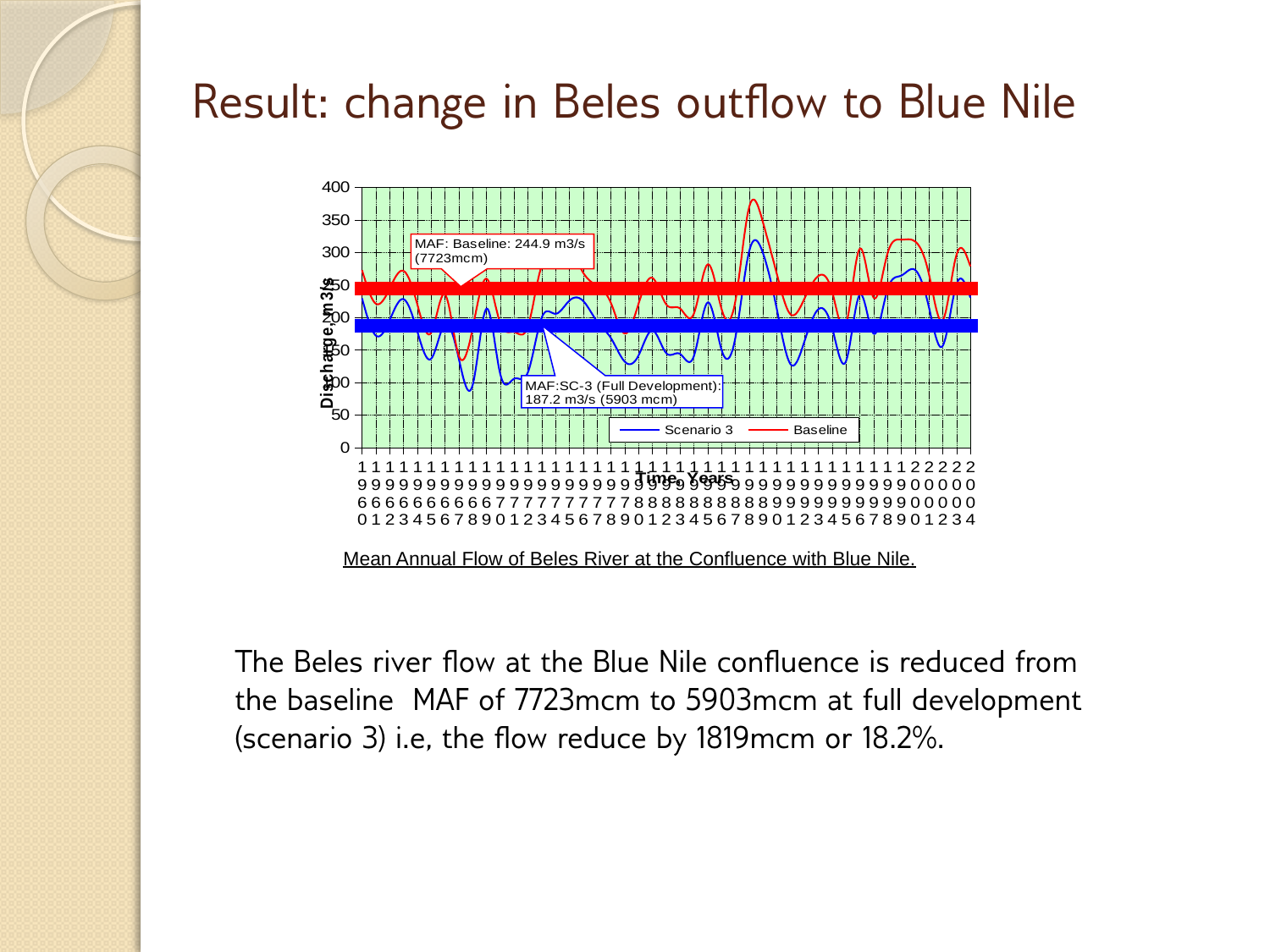

# Result: change in Beles outflow to Blue Nile

### Chart

| Category |  |  |  |  |
|---|---|---|---|---|
| 1960 | 229.595483109289 | 272.9100189445343 | 244.9 | 187.2 |
| 1961 | 172.21832536684872 | 221.35378379150575 | 244.9 | 187.2 |
| 1962 | 195.97691165589 | 244.76451135178 | 244.9 | 187.2 |
| 1963 | 228.25915175863 | 271.7691050071227 | 244.9 | 187.2 |
| 1964 | 178.54695460682976 | 220.190987953551 | 244.9 | 187.2 |
| 1965 | 136.627537926027 | 176.66705634794516 | 244.9 | 187.2 |
| 1966 | 189.72957198520498 | 235.494300783561 | 244.9 | 187.2 |
| 1967 | 136.71353374246482 | 141.25559120547882 | 244.9 | 187.2 |
| 1968 | 96.06136523770485 | 183.1769644909828 | 244.9 | 187.2 |
| 1969 | 213.519032588493 | 259.68040219178033 | 244.9 | 187.2 |
| 1970 | 112.794835279452 | 190.9984382876714 | 244.9 | 187.2 |
| 1971 | 105.77840467753391 | 177.78203607178017 | 244.9 | 187.2 |
| 1972 | 115.83225556830602 | 186.556035392349 | 244.9 | 187.2 |
| 1973 | 200.06599258246501 | 279.62155291588954 | 244.9 | 187.2 |
| 1974 | 205.793368893698 | 282.9474486246574 | 244.9 | 187.2 |
| 1975 | 226.08476423013676 | 300.0660887616427 | 244.9 | 187.2 |
| 1976 | 225.35238048633823 | 268.8213100163926 | 244.9 | 187.2 |
| 1977 | 193.85290839397217 | 248.829181943835 | 244.9 | 187.2 |
| 1978 | 168.39179420986278 | 222.49975320821878 | 244.9 | 187.2 |
| 1979 | 132.08910713150598 | 175.458864578082 | 244.9 | 187.2 |
| 1980 | 141.7415766092888 | 221.24514888797816 | 244.9 | 187.2 |
| 1981 | 180.17702798328716 | 260.9383250219166 | 244.9 | 187.2 |
| 1982 | 145.27986558904058 | 220.32465155178 | 244.9 | 187.2 |
| 1983 | 144.0284170249312 | 213.92813914191717 | 244.9 | 187.2 |
| 1984 | 140.40094471939798 | 205.85261047459016 | 244.9 | 187.2 |
| 1985 | 223.127628830137 | 281.667343421917 | 244.9 | 187.2 |
| 1986 | 150.748422747945 | 213.509417524931 | 244.9 | 187.2 |
| 1987 | 168.356714188767 | 224.69145183178 | 244.9 | 187.2 |
| 1988 | 301.616731136612 | 369.72052228797753 | 244.9 | 187.2 |
| 1989 | 299.29643302465695 | 346.52670832684896 | 244.9 | 187.2 |
| 1990 | 213.1864848136982 | 267.2973452306836 | 244.9 | 187.2 |
| 1991 | 128.031021501369 | 204.8294454630132 | 244.9 | 187.2 |
| 1992 | 163.212958855737 | 228.974896719672 | 244.9 | 187.2 |
| 1993 | 212.66571136986278 | 263.86121704219033 | 244.9 | 187.2 |
| 1994 | 184.440024898082 | 240.165839565479 | 244.9 | 187.2 |
| 1995 | 132.539442543287 | 188.8872134876714 | 244.9 | 187.2 |
| 1996 | 235.19734414098323 | 305.74466273497234 | 244.9 | 187.2 |
| 1997 | 175.204076405479 | 230.59396082739698 | 244.9 | 187.2 |
| 1998 | 242.60963542136858 | 297.984497728767 | 244.9 | 187.2 |
| 1999 | 264.506209128767 | 319.833760314794 | 244.9 | 187.2 |
| 2000 | 273.30428907267697 | 317.06225843989 | 244.9 | 187.2 |
| 2001 | 216.10525586301281 | 267.063076004657 | 244.9 | 187.2 |
| 2002 | 156.35616869041004 | 195.70255846657483 | 244.9 | 187.2 |
| 2003 | 251.34798640273934 | 296.698743035616 | 244.9 | 187.2 |
| 2004 | 230.544676437704 | 278.75675667568254 | 244.9 | 187.2 |
Mean Annual Flow of Beles River at the Confluence with Blue Nile.
The Beles river flow at the Blue Nile confluence is reduced from the baseline  MAF of 7723mcm to 5903mcm at full development (scenario 3) i.e, the flow reduce by 1819mcm or 18.2%.